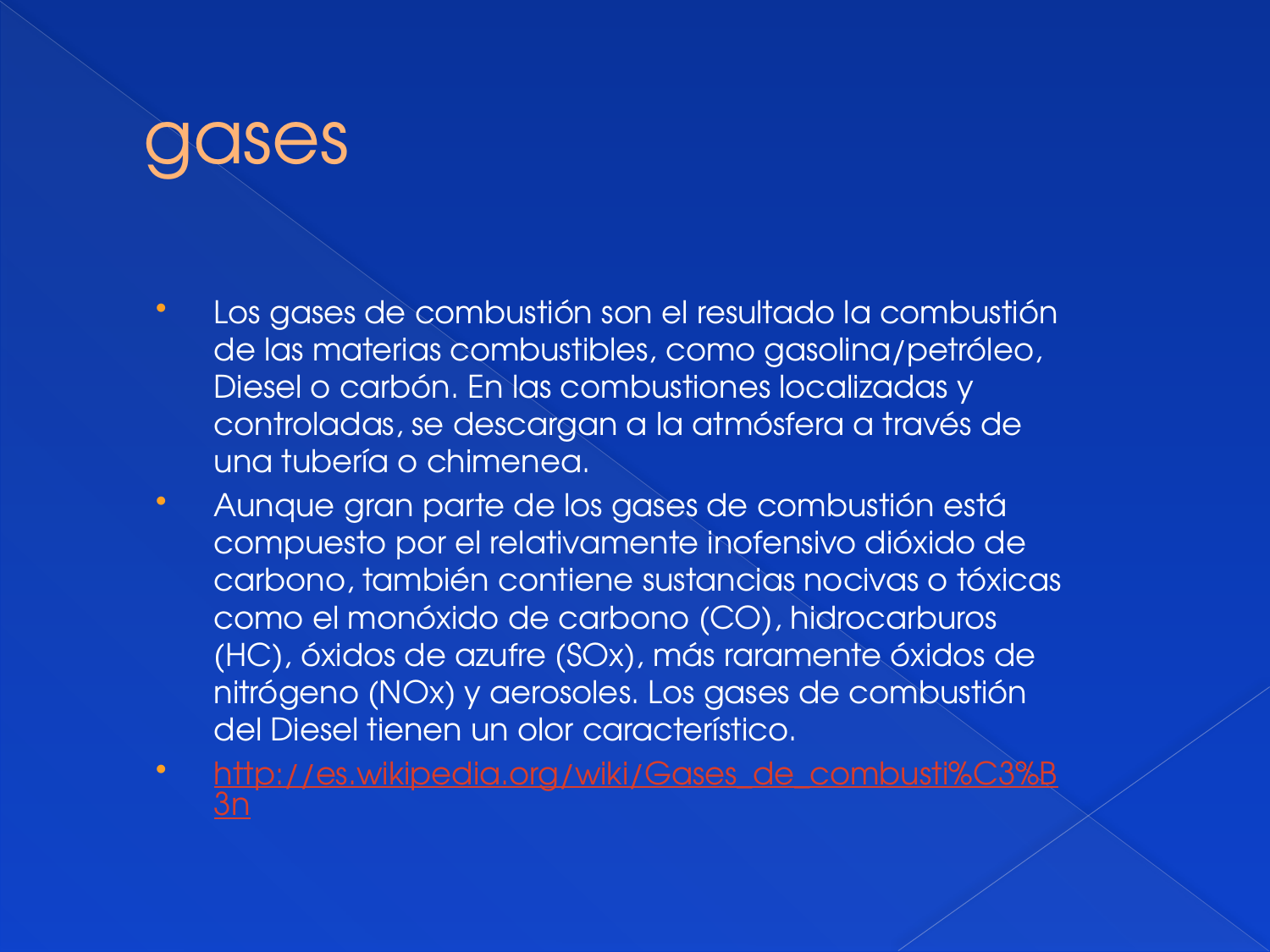

# gases
Los gases de combustión son el resultado la combustión de las materias combustibles, como gasolina/petróleo, Diesel o carbón. En las combustiones localizadas y controladas, se descargan a la atmósfera a través de una tubería o chimenea.
Aunque gran parte de los gases de combustión está compuesto por el relativamente inofensivo dióxido de carbono, también contiene sustancias nocivas o tóxicas como el monóxido de carbono (CO), hidrocarburos (HC), óxidos de azufre (SOx), más raramente óxidos de nitrógeno (NOx) y aerosoles. Los gases de combustión del Diesel tienen un olor característico.
http://es.wikipedia.org/wiki/Gases_de_combusti%C3%B3n